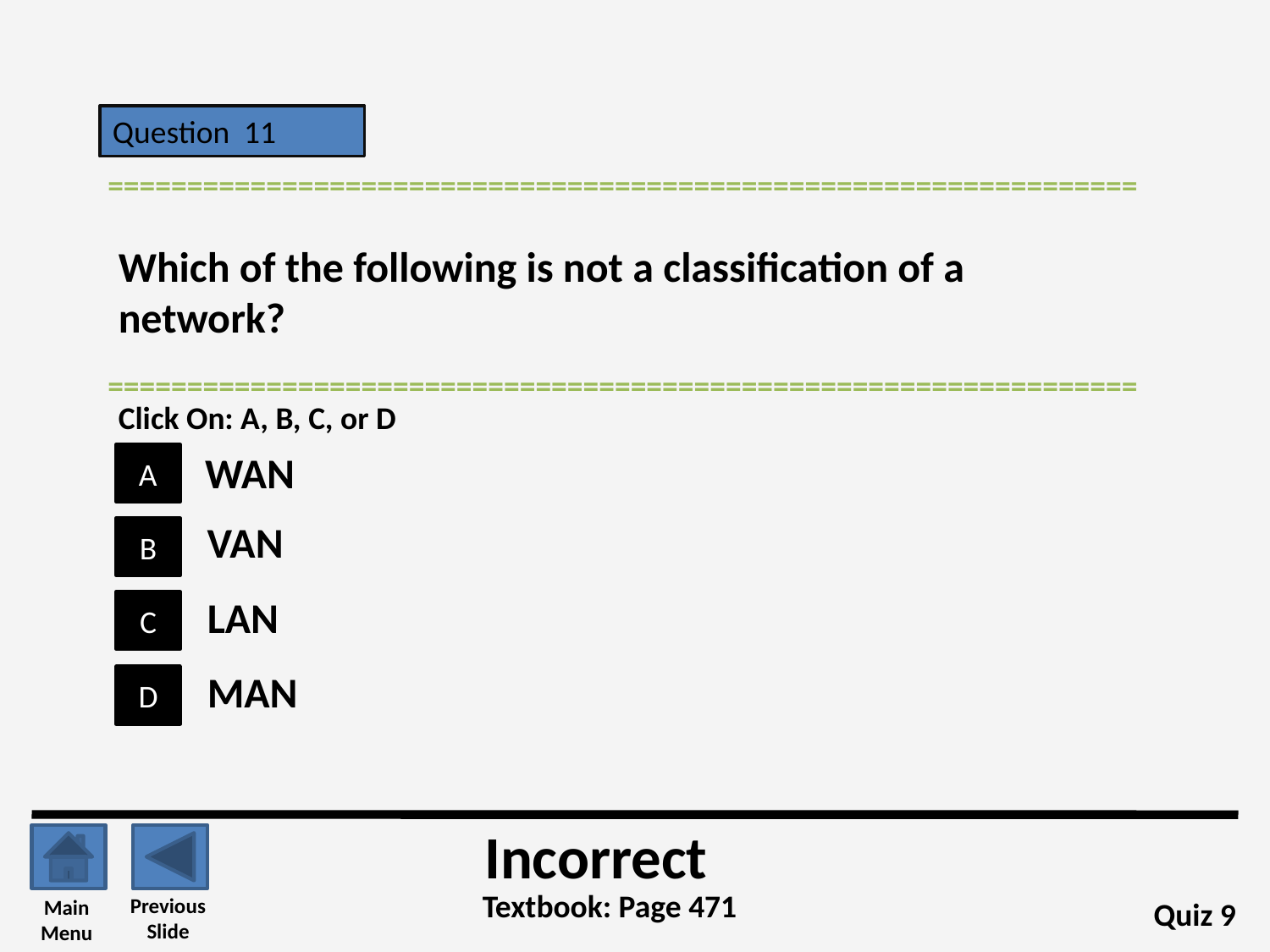

Question  11
=================================================================
Which of the following is not a classification of a network?
=================================================================
Click On: A, B, C, or D

WAN
A
VAN
B
LAN
C
MAN
D
Incorrect

Textbook: Page 471
Previous
Slide
Main
Menu
Quiz 9